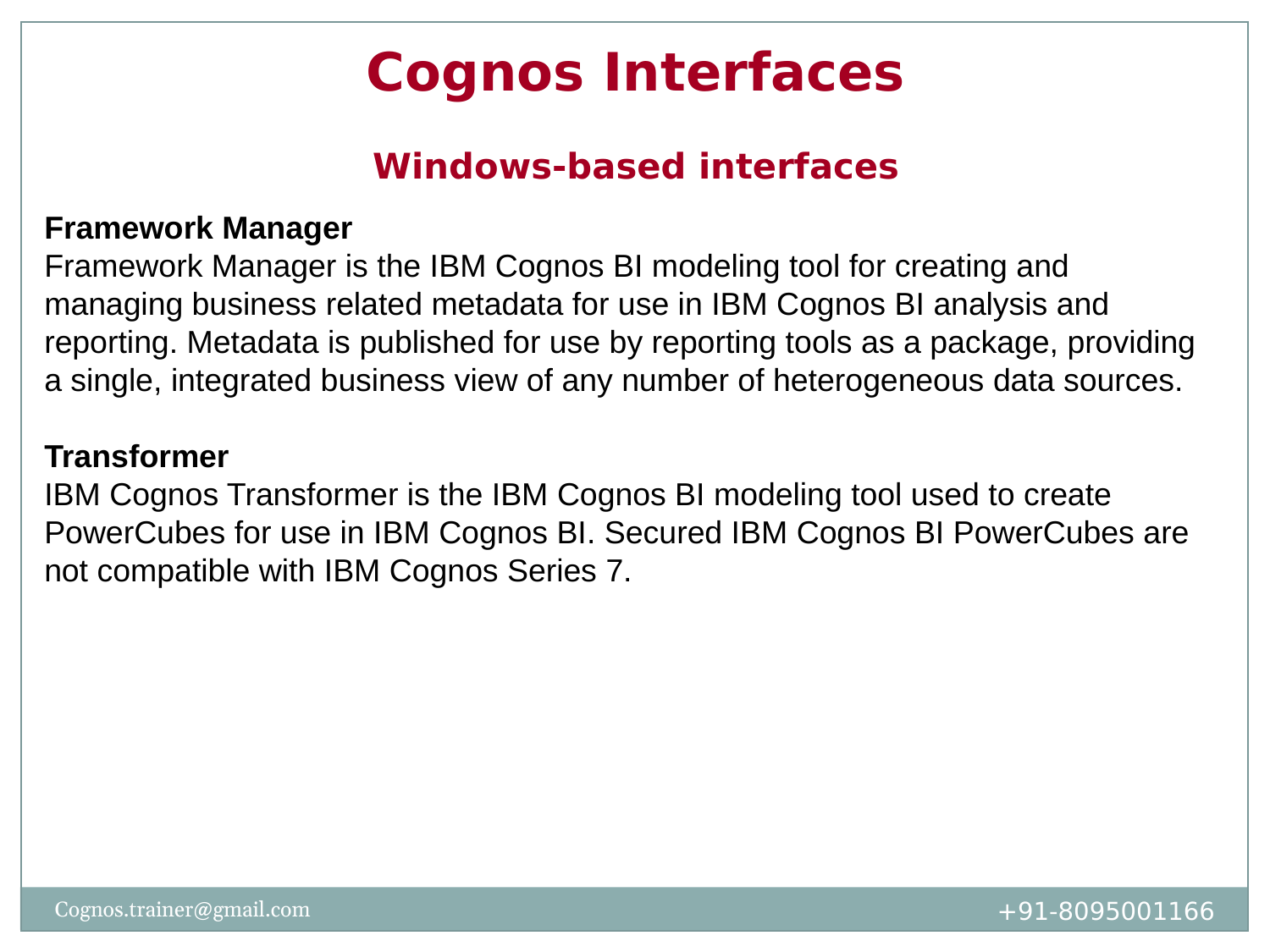

Cognos Interfaces

Windows-based interfaces
Framework Manager
Framework Manager is the IBM Cognos BI modeling tool for creating and managing business related metadata for use in IBM Cognos BI analysis and reporting. Metadata is published for use by reporting tools as a package, providing a single, integrated business view of any number of heterogeneous data sources.

Transformer
IBM Cognos Transformer is the IBM Cognos BI modeling tool used to create PowerCubes for use in IBM Cognos BI. Secured IBM Cognos BI PowerCubes are not compatible with IBM Cognos Series 7.
+91-8095001166
Cognos.trainer@gmail.com